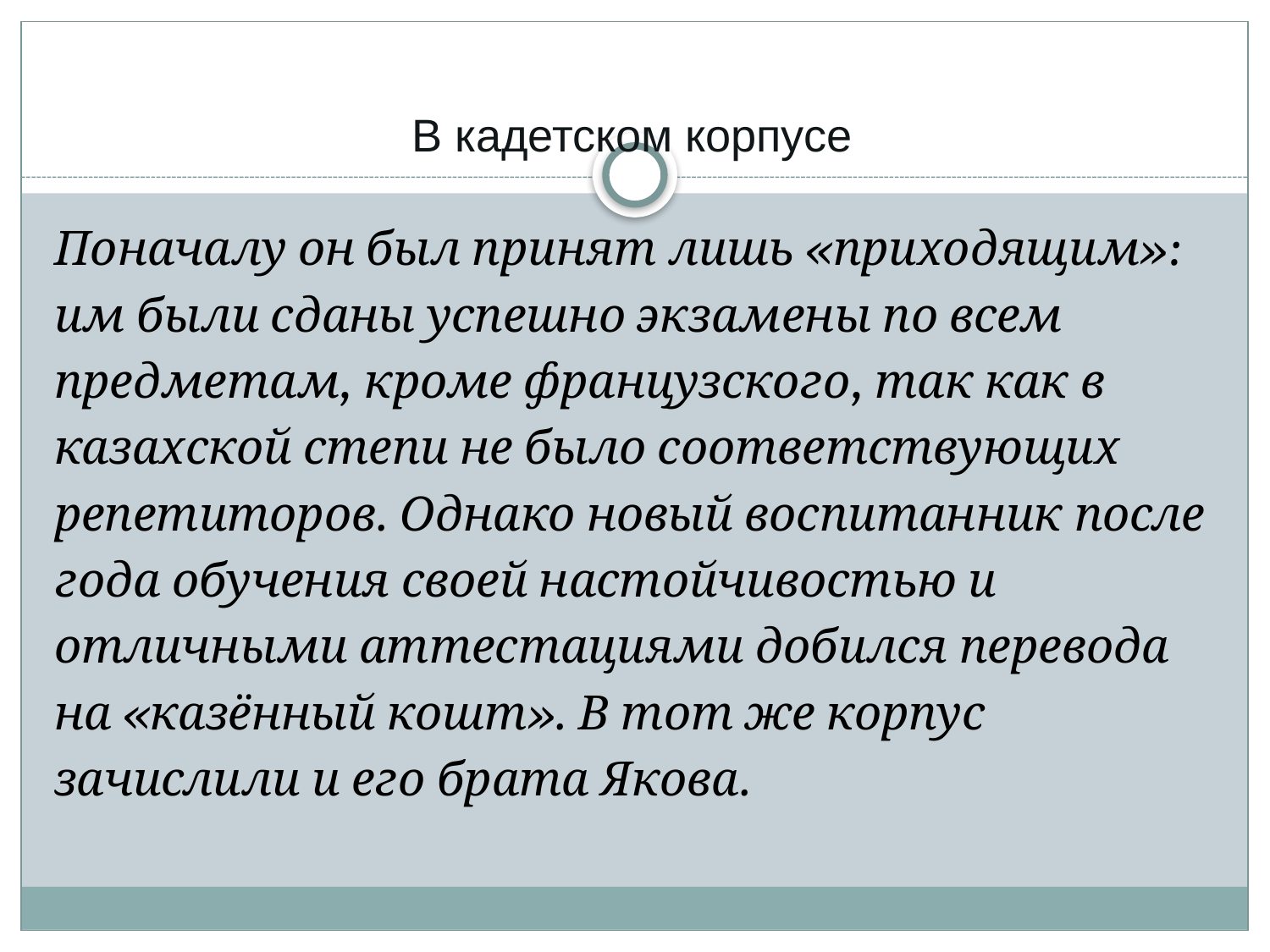

# В кадетском корпусе
Поначалу он был принят лишь «приходящим»:
им были сданы успешно экзамены по всем
предметам, кроме французского, так как в
казахской степи не было соответствующих
репетиторов. Однако новый воспитанник после
года обучения своей настойчивостью и
отличными аттестациями добился перевода
на «казённый кошт». В тот же корпус
зачислили и его брата Якова.